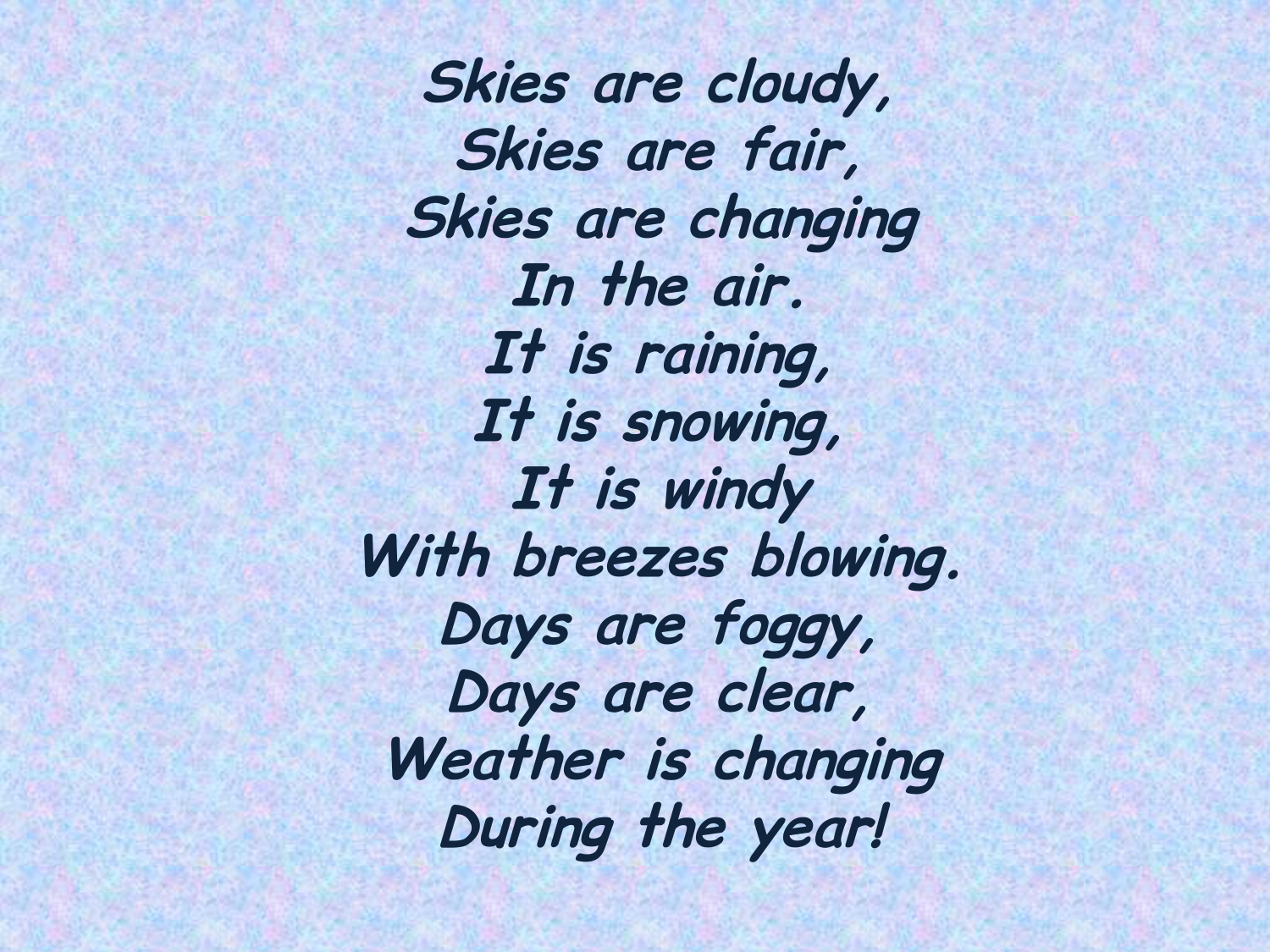

Skies are cloudy,
Skies are fair,
Skies are changing
In the air.
It is raining,
It is snowing,
It is windy
With breezes blowing.
Days are foggy,
Days are clear,
Weather is changing
During the year!